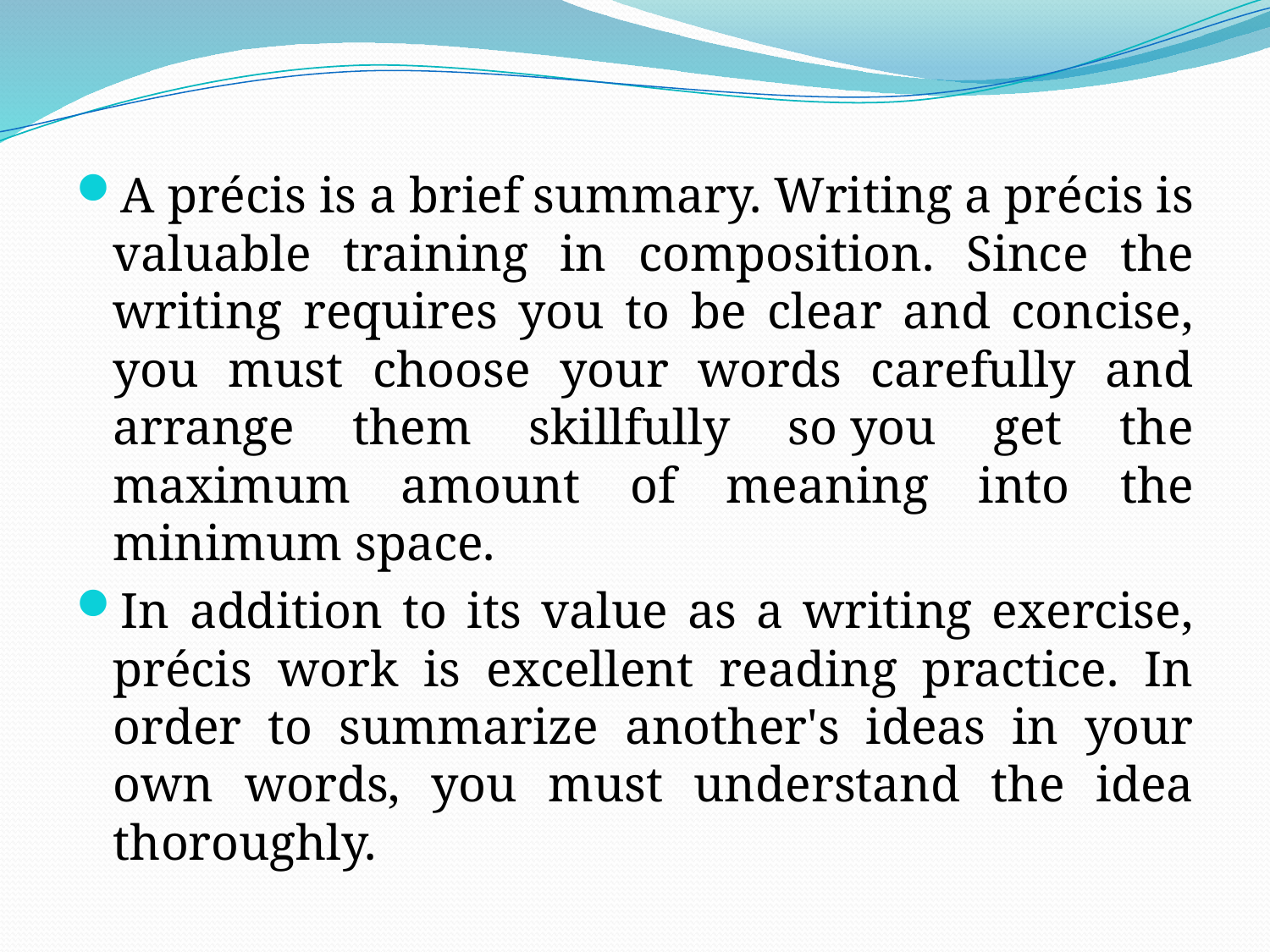

A précis is a brief summary. Writing a précis is valuable training in composition. Since the writing requires you to be clear and concise, you must choose your words carefully and arrange them skillfully so you get the maximum amount of meaning into the minimum space.
In addition to its value as a writing exercise, précis work is excellent reading practice. In order to summarize another's ideas in your own words, you must understand the idea thoroughly.